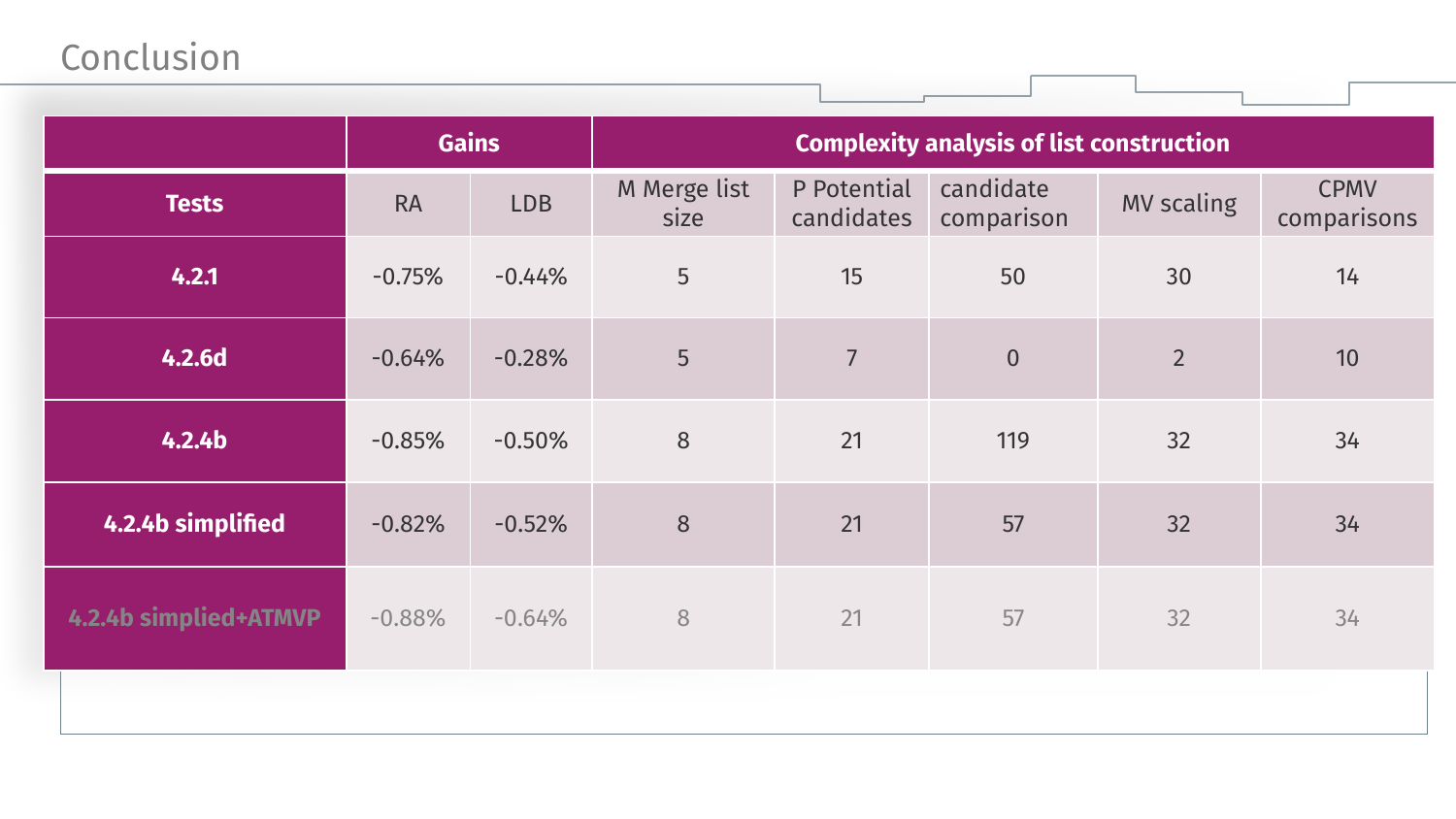

# Conclusion
|  | Gains |  | Complexity analysis of list construction |  |  |  |  |
| --- | --- | --- | --- | --- | --- | --- | --- |
| Tests | RA | LDB | M Merge list size | P Potential candidates | candidate comparison | MV scaling | CPMV comparisons |
| 4.2.1 | -0.75% | -0.44% | 5 | 15 | 50 | 30 | 14 |
| 4.2.6d | -0.64% | -0.28% | 5 | 7 | 0 | 2 | 10 |
| 4.2.4b | -0.85% | -0.50% | 8 | 21 | 119 | 32 | 34 |
| 4.2.4b simplified | -0.82% | -0.52% | 8 | 21 | 57 | 32 | 34 |
| 4.2.4b simplied+ATMVP | -0.88% | -0.64% | 8 | 21 | 57 | 32 | 34 |